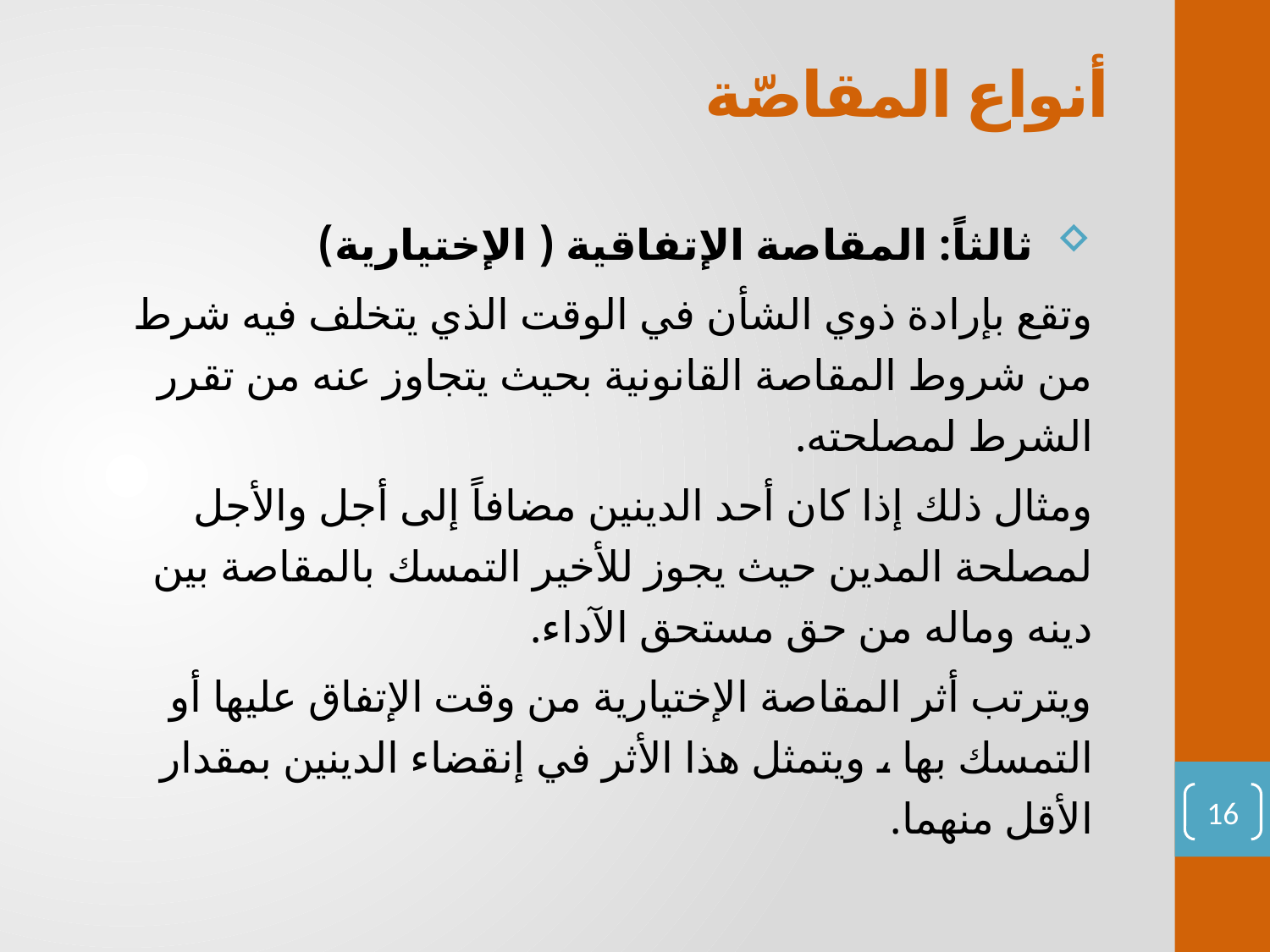

# أنواع المقاصّة
  ثالثاً: المقاصة الإتفاقية ( الإختيارية)
وتقع بإرادة ذوي الشأن في الوقت الذي يتخلف فيه شرط من شروط المقاصة القانونية بحيث يتجاوز عنه من تقرر الشرط لمصلحته.
ومثال ذلك إذا كان أحد الدينين مضافاً إلى أجل والأجل لمصلحة المدين حيث يجوز للأخير التمسك بالمقاصة بين دينه وماله من حق مستحق الآداء.
ويترتب أثر المقاصة الإختيارية من وقت الإتفاق عليها أو التمسك بها ، ويتمثل هذا الأثر في إنقضاء الدينين بمقدار الأقل منهما.

16